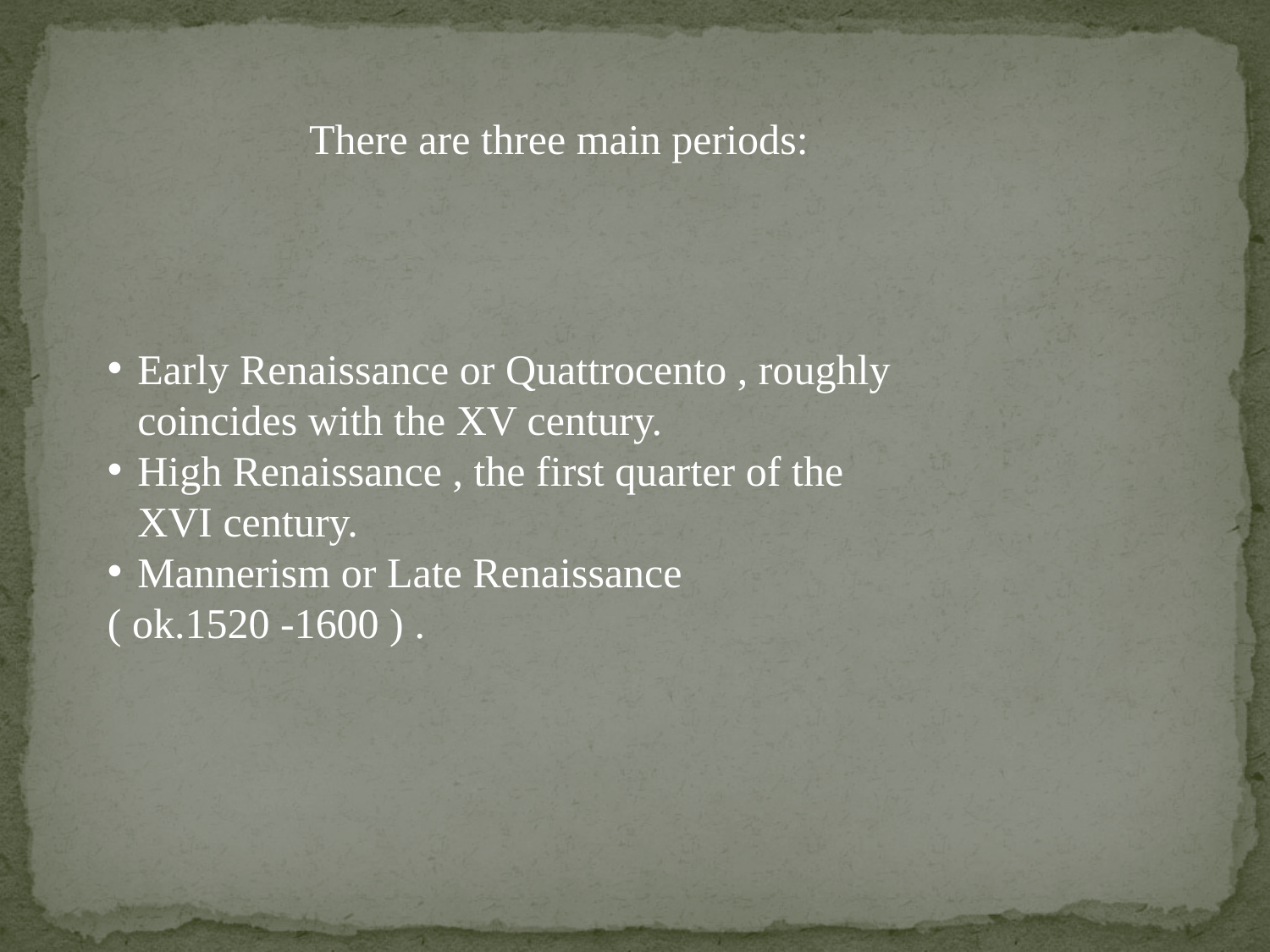

There are three main periods:
Early Renaissance or Quattrocento , roughly coincides with the XV century.
High Renaissance , the first quarter of the XVI century.
Mannerism or Late Renaissance
( ok.1520 -1600 ) .